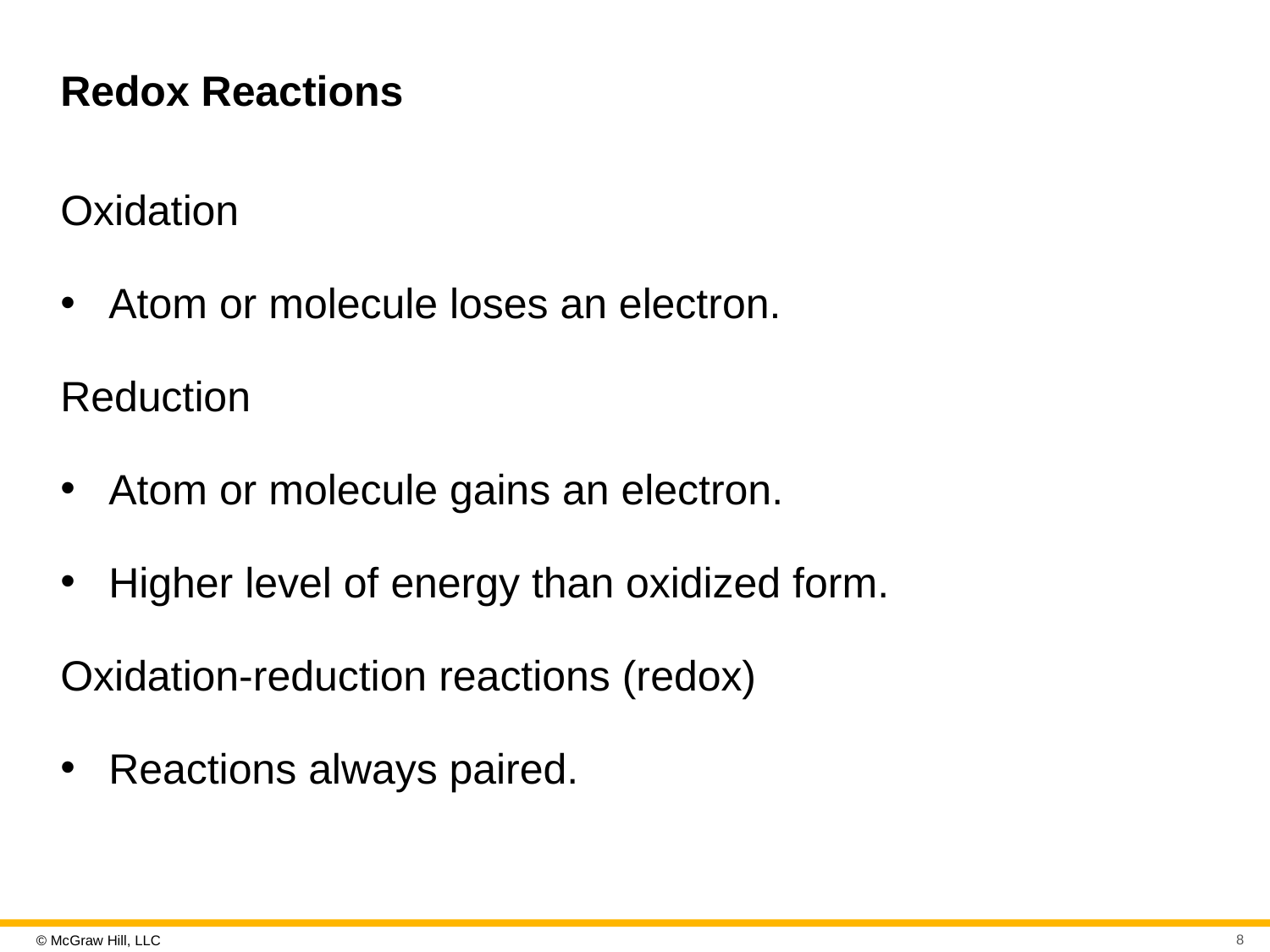

# Redox Reactions
Oxidation
Atom or molecule loses an electron.
Reduction
Atom or molecule gains an electron.
Higher level of energy than oxidized form.
Oxidation-reduction reactions (redox)
Reactions always paired.
8